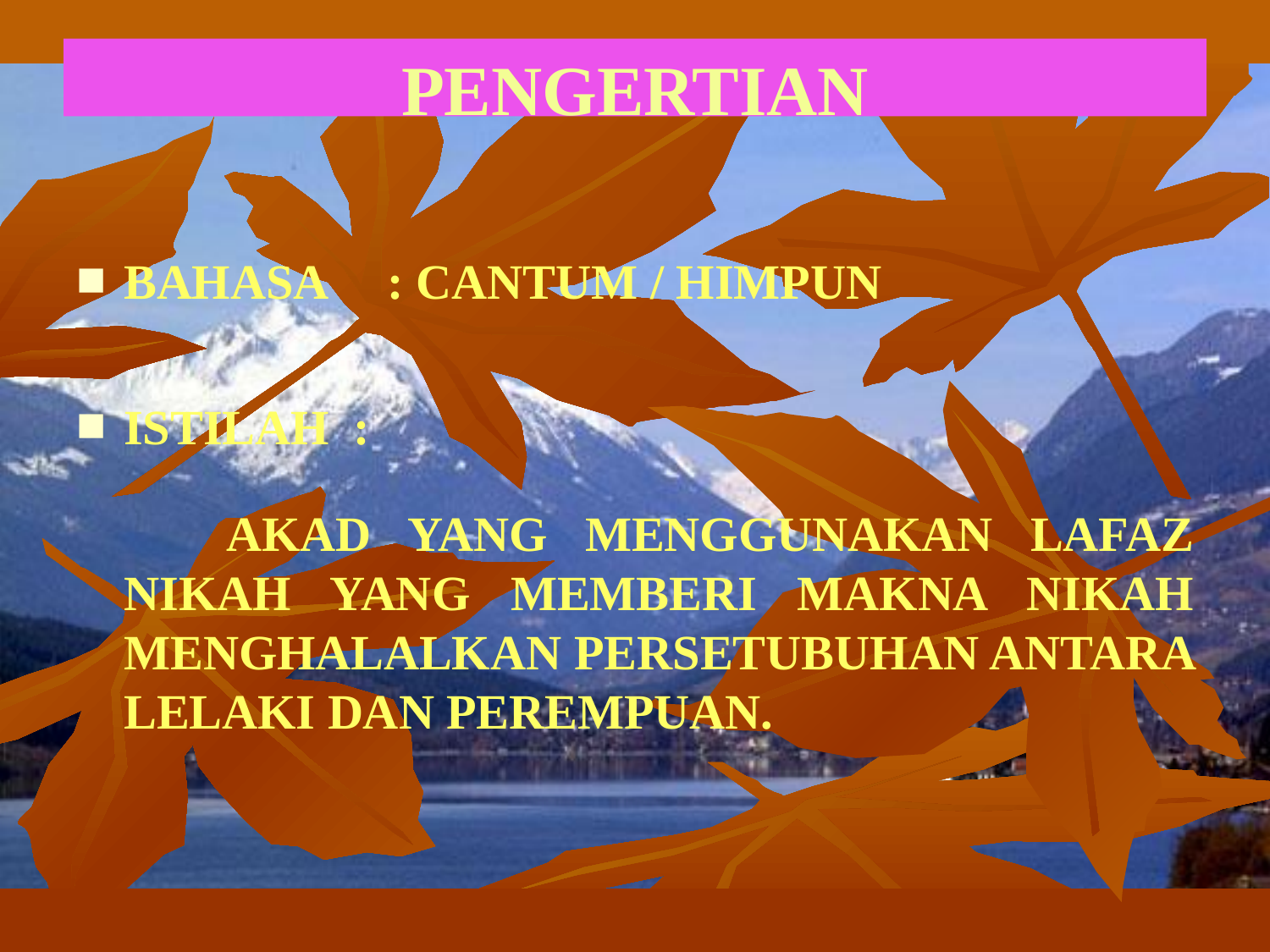

# PENGERTIAN
BAHASA     : CANTUM / HIMPUN

ISTILAH  :

    AKAD YANG MENGGUNAKAN LAFAZ NIKAH YANG MEMBERI MAKNA NIKAH MENGHALALKAN PERSETUBUHAN ANTARA LELAKI DAN PEREMPUAN.